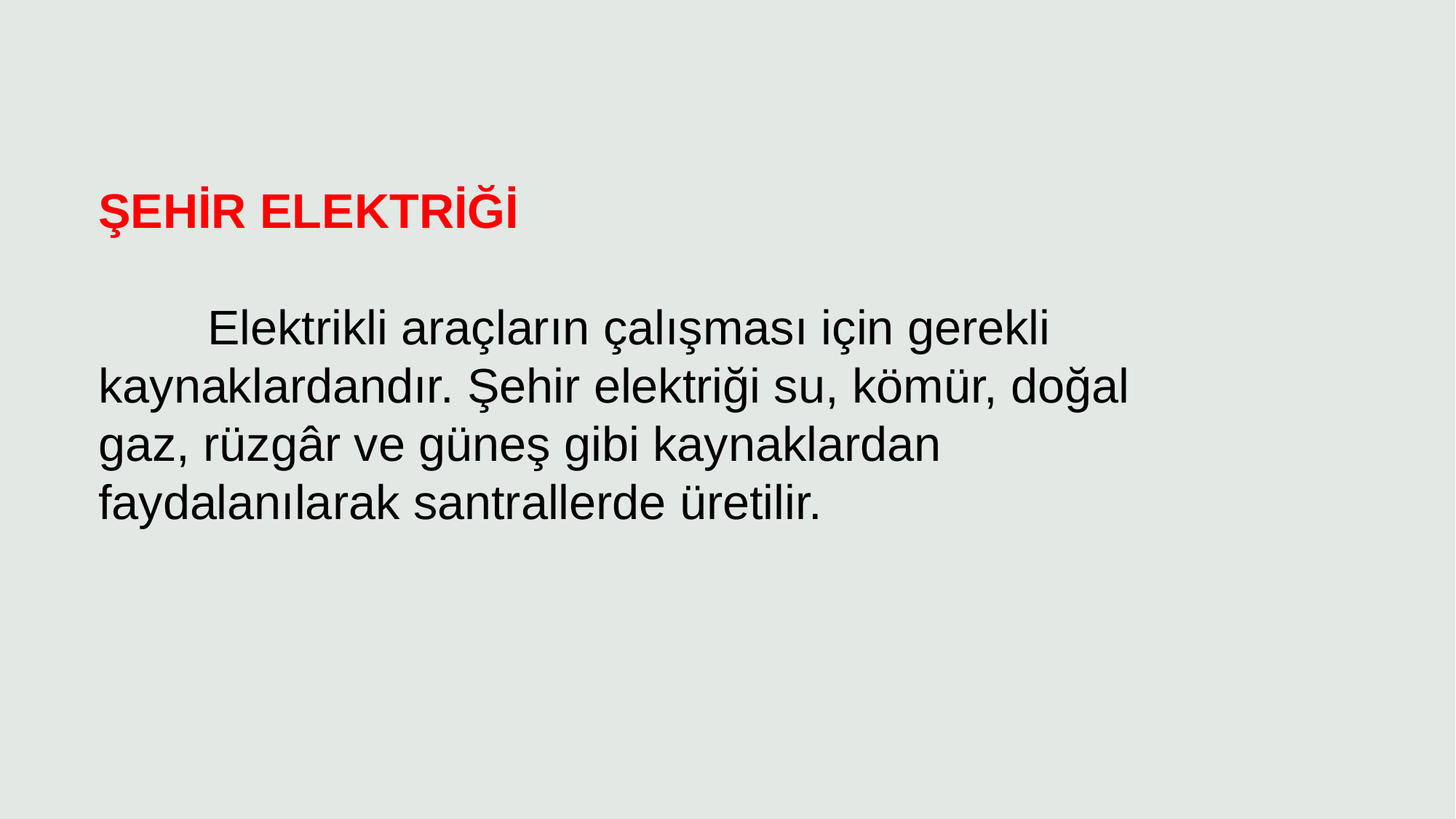

ŞEHİR ELEKTRİĞİ

	Elektrikli araçların çalışması için gerekli kaynaklardandır. Şehir elektriği su, kömür, doğal gaz, rüzgâr ve güneş gibi kaynaklardan faydalanılarak santrallerde üretilir.